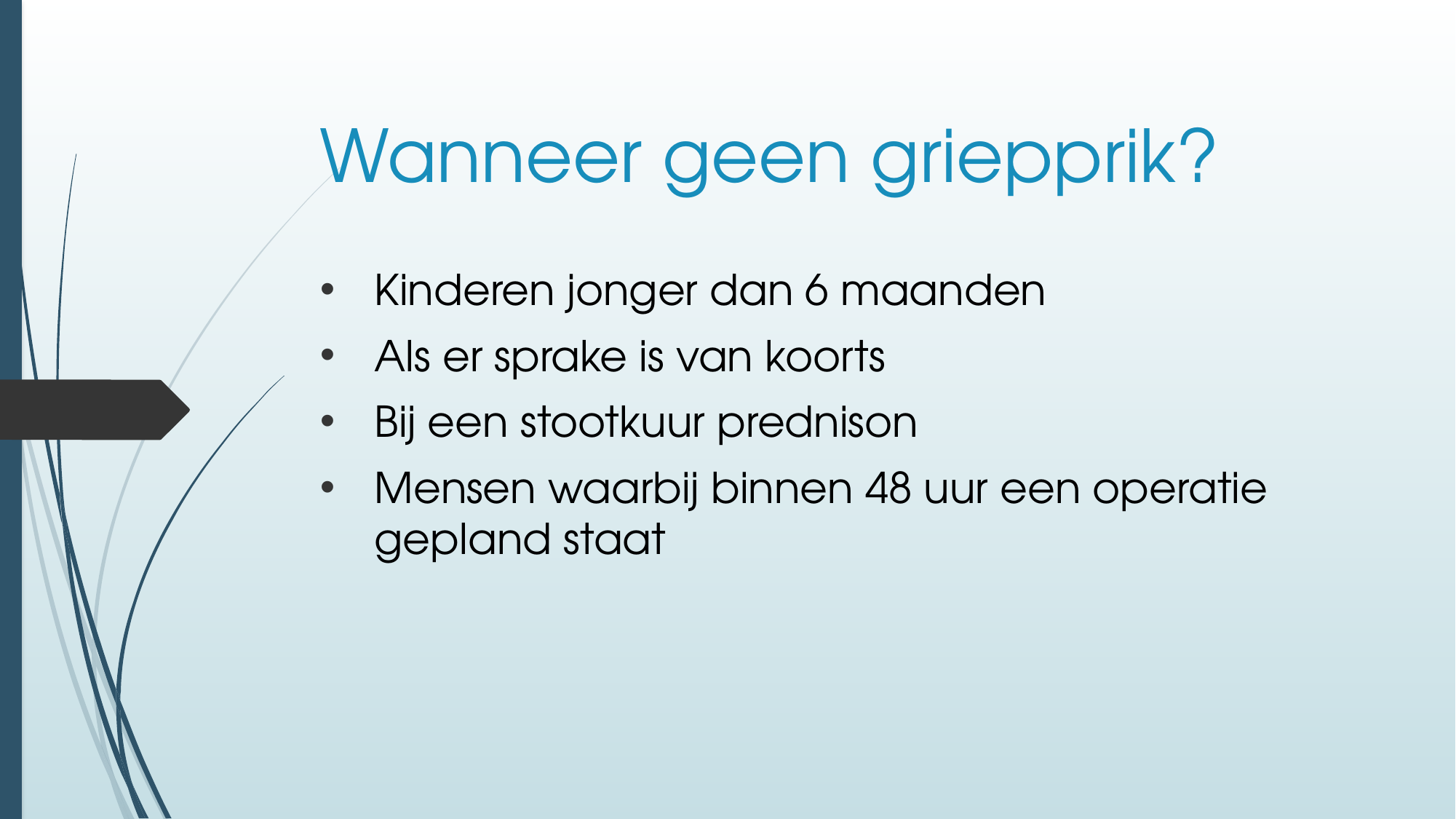

# Wanneer geen griepprik?
Kinderen jonger dan 6 maanden
Als er sprake is van koorts
Bij een stootkuur prednison
Mensen waarbij binnen 48 uur een operatie gepland staat